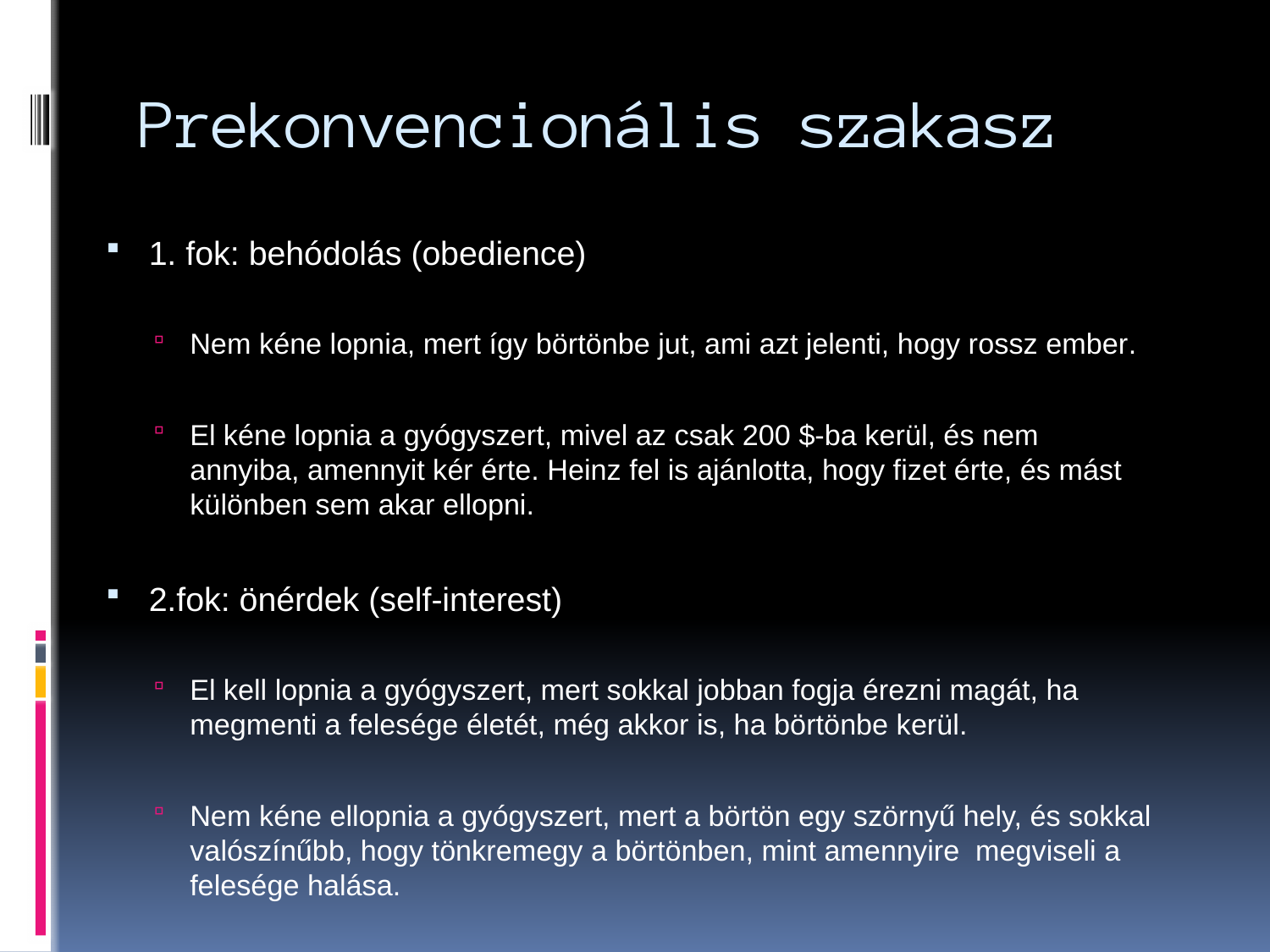

# Prekonvencionális szakasz
1. fok: behódolás (obedience)

Nem kéne lopnia, mert így börtönbe jut, ami azt jelenti, hogy rossz ember.

El kéne lopnia a gyógyszert, mivel az csak 200 $-ba kerül, és nem annyiba, amennyit kér érte. Heinz fel is ajánlotta, hogy fizet érte, és mást különben sem akar ellopni.

2.fok: önérdek (self-interest)

El kell lopnia a gyógyszert, mert sokkal jobban fogja érezni magát, ha megmenti a felesége életét, még akkor is, ha börtönbe kerül.

Nem kéne ellopnia a gyógyszert, mert a börtön egy szörnyű hely, és sokkal valószínűbb, hogy tönkremegy a börtönben, mint amennyire  megviseli a felesége halása.